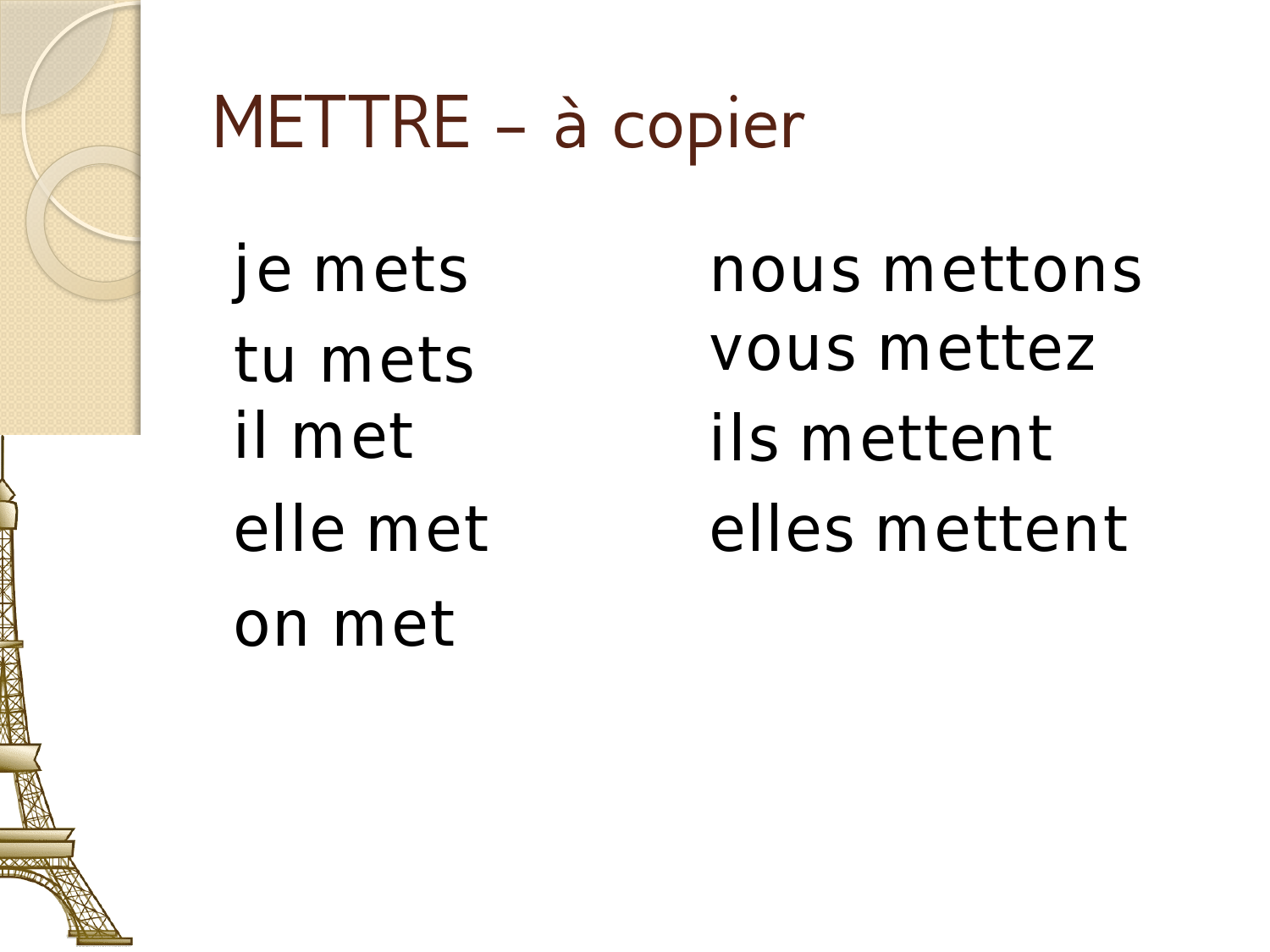

# METTRE – à copier
je mets
nous mettons
vous mettez
tu mets
il met
ils mettent
elle met
elles mettent
on met